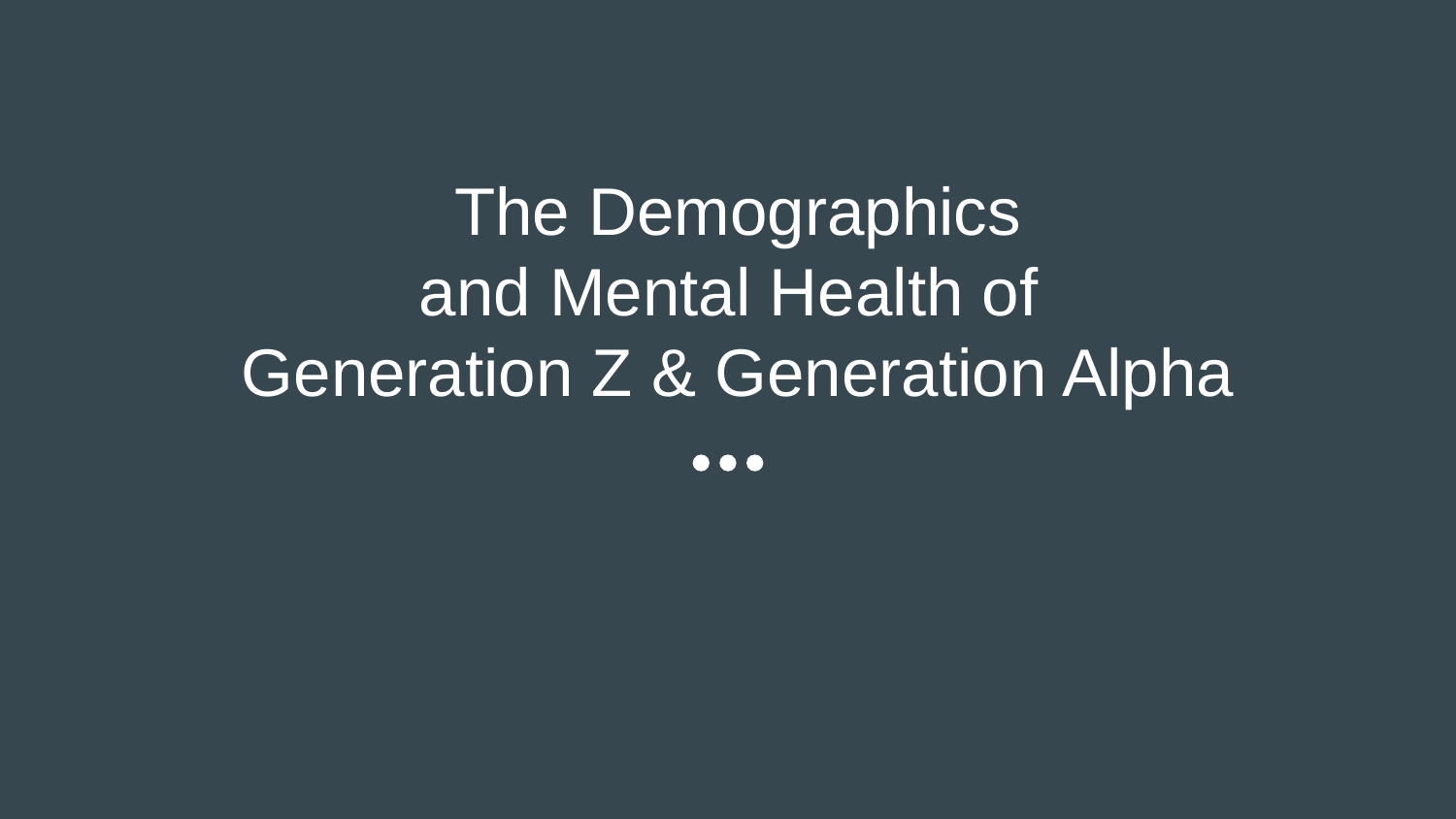

# The Demographics
and Mental Health of
Generation Z & Generation Alpha